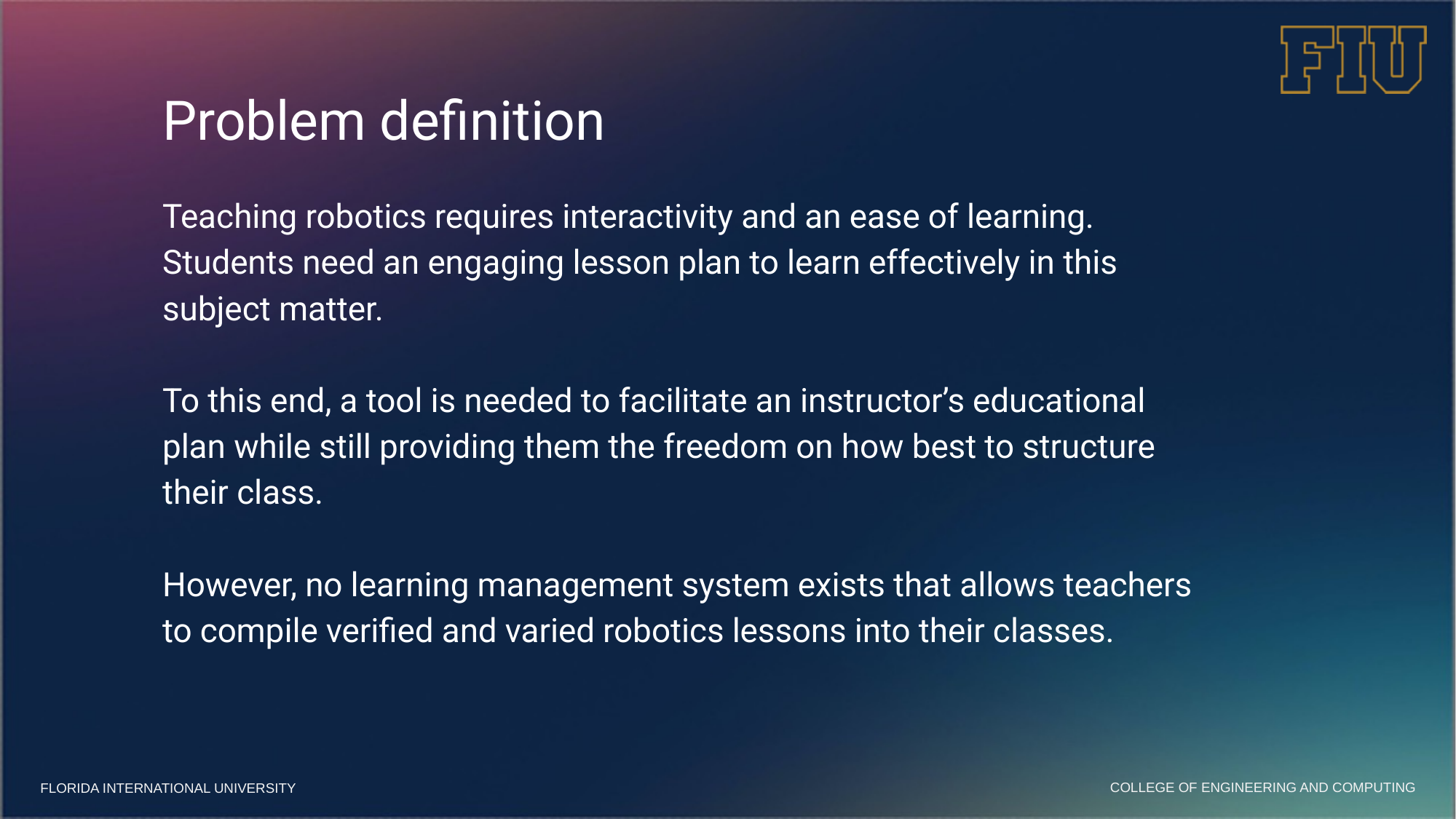

# Problem definition
Teaching robotics requires interactivity and an ease of learning. Students need an engaging lesson plan to learn effectively in this subject matter.

To this end, a tool is needed to facilitate an instructor’s educational plan while still providing them the freedom on how best to structure their class.

However, no learning management system exists that allows teachers to compile verified and varied robotics lessons into their classes.